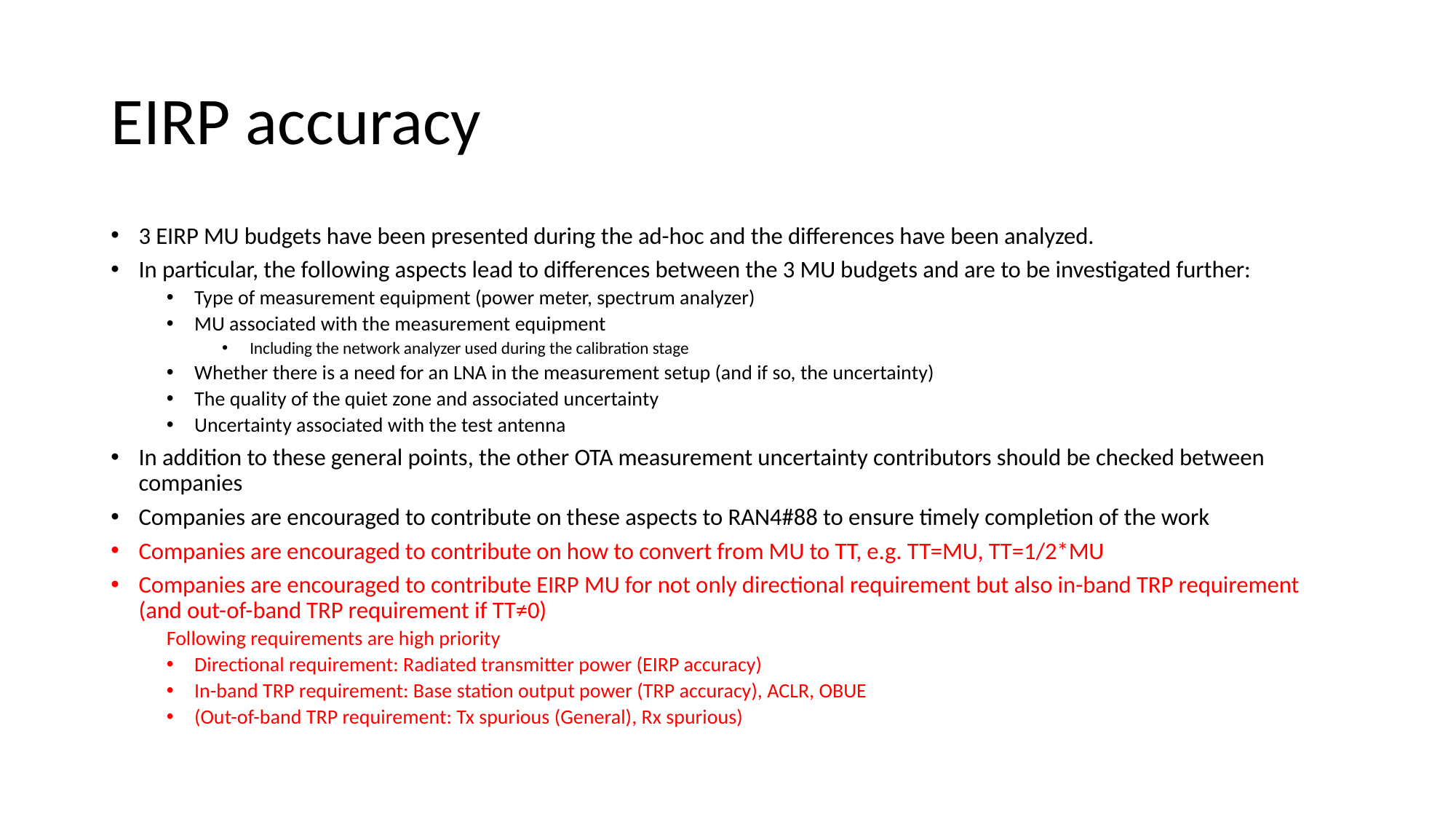

# EIRP accuracy
3 EIRP MU budgets have been presented during the ad-hoc and the differences have been analyzed.
In particular, the following aspects lead to differences between the 3 MU budgets and are to be investigated further:
Type of measurement equipment (power meter, spectrum analyzer)
MU associated with the measurement equipment
Including the network analyzer used during the calibration stage
Whether there is a need for an LNA in the measurement setup (and if so, the uncertainty)
The quality of the quiet zone and associated uncertainty
Uncertainty associated with the test antenna
In addition to these general points, the other OTA measurement uncertainty contributors should be checked between companies
Companies are encouraged to contribute on these aspects to RAN4#88 to ensure timely completion of the work
Companies are encouraged to contribute on how to convert from MU to TT, e.g. TT=MU, TT=1/2*MU
Companies are encouraged to contribute EIRP MU for not only directional requirement but also in-band TRP requirement (and out-of-band TRP requirement if TT≠0)
Following requirements are high priority
Directional requirement: Radiated transmitter power (EIRP accuracy)
In-band TRP requirement: Base station output power (TRP accuracy), ACLR, OBUE
(Out-of-band TRP requirement: Tx spurious (General), Rx spurious)